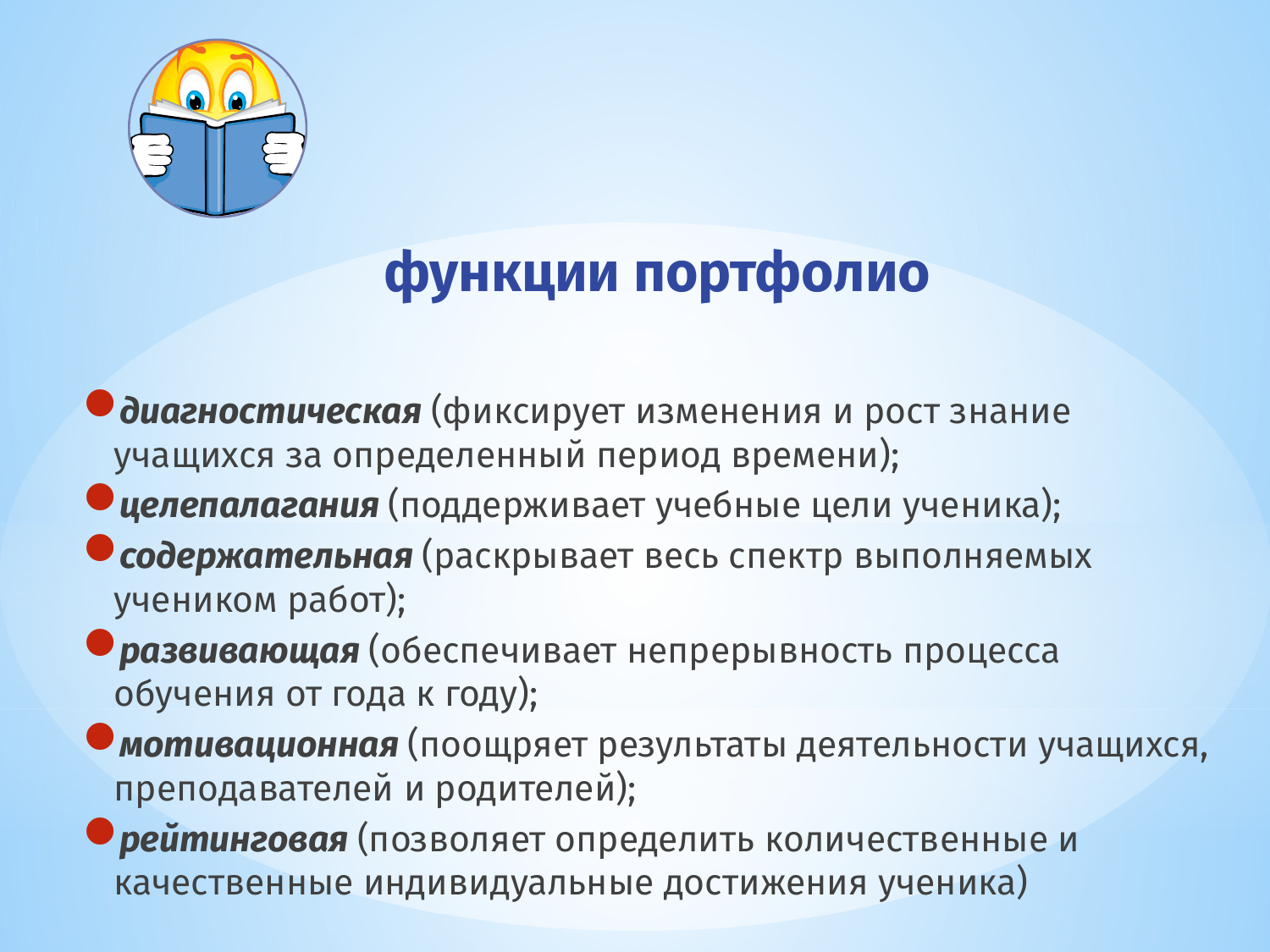

функции портфолио

диагностическая (фиксирует изменения и рост знание учащихся за определенный период времени);
целепалагания (поддерживает учебные цели ученика);
содержательная (раскрывает весь спектр выполняемых учеником работ);
развивающая (обеспечивает непрерывность процесса обучения от года к году);
мотивационная (поощряет результаты деятельности учащихся, преподавателей и родителей);
рейтинговая (позволяет определить количественные и качественные индивидуальные достижения ученика)